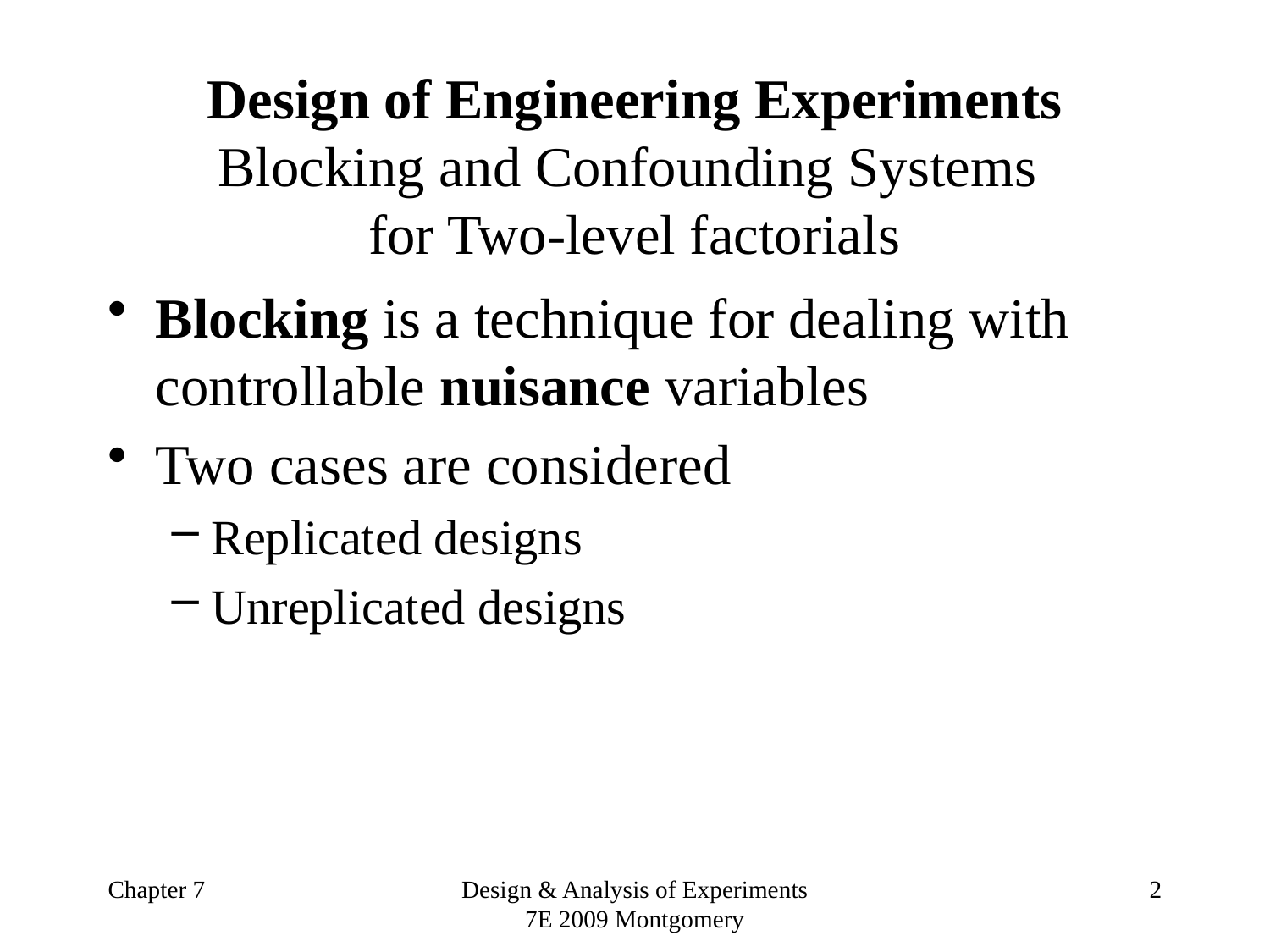

# Design of Engineering Experiments Blocking and Confounding Systems for Two-level factorials
Blocking is a technique for dealing with controllable nuisance variables
Two cases are considered
Replicated designs
Unreplicated designs
Chapter 7
Design & Analysis of Experiments 7E 2009 Montgomery
2